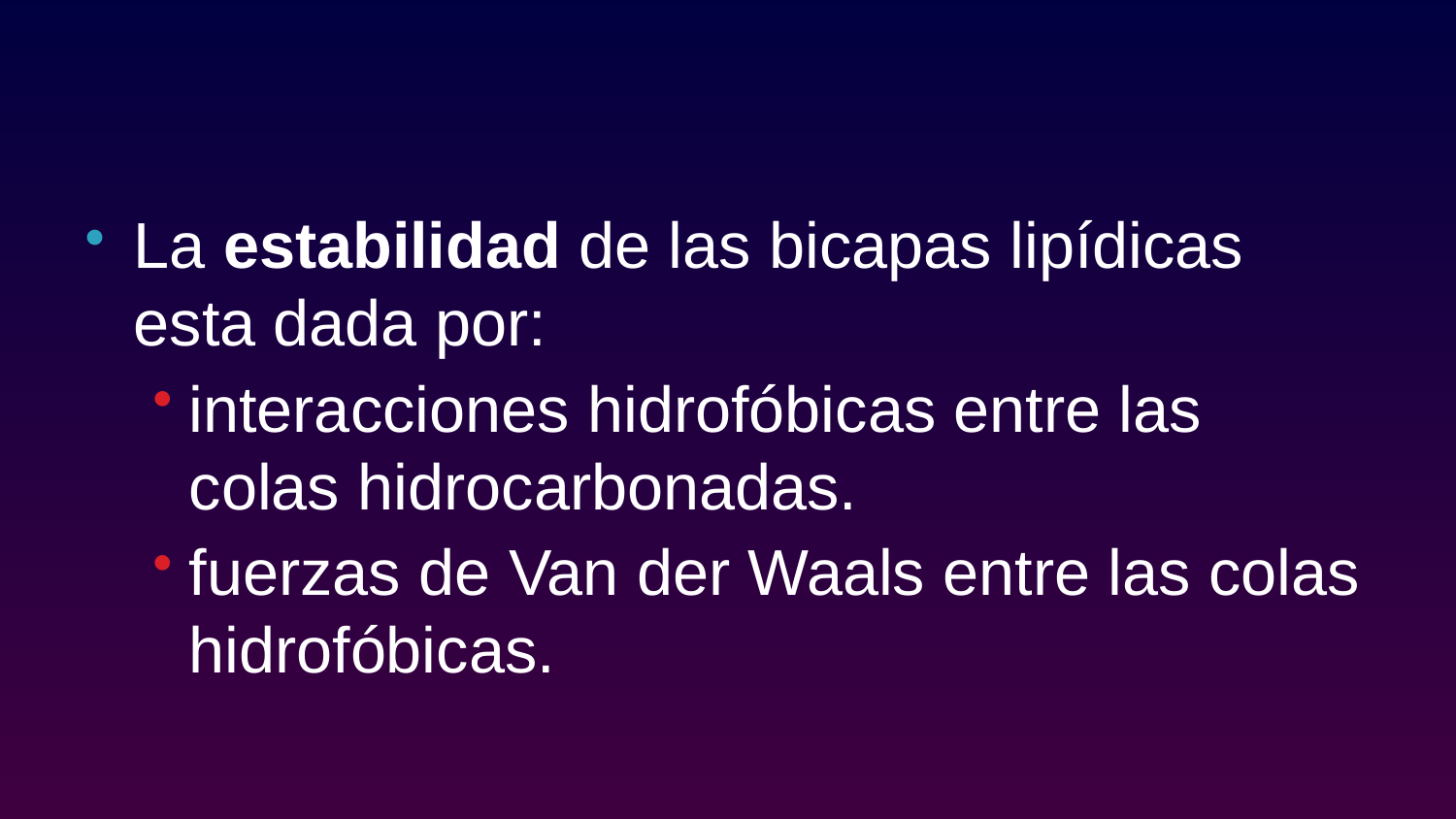

#
La estabilidad de las bicapas lipídicas esta dada por:
interacciones hidrofóbicas entre las colas hidrocarbonadas.
fuerzas de Van der Waals entre las colas hidrofóbicas.